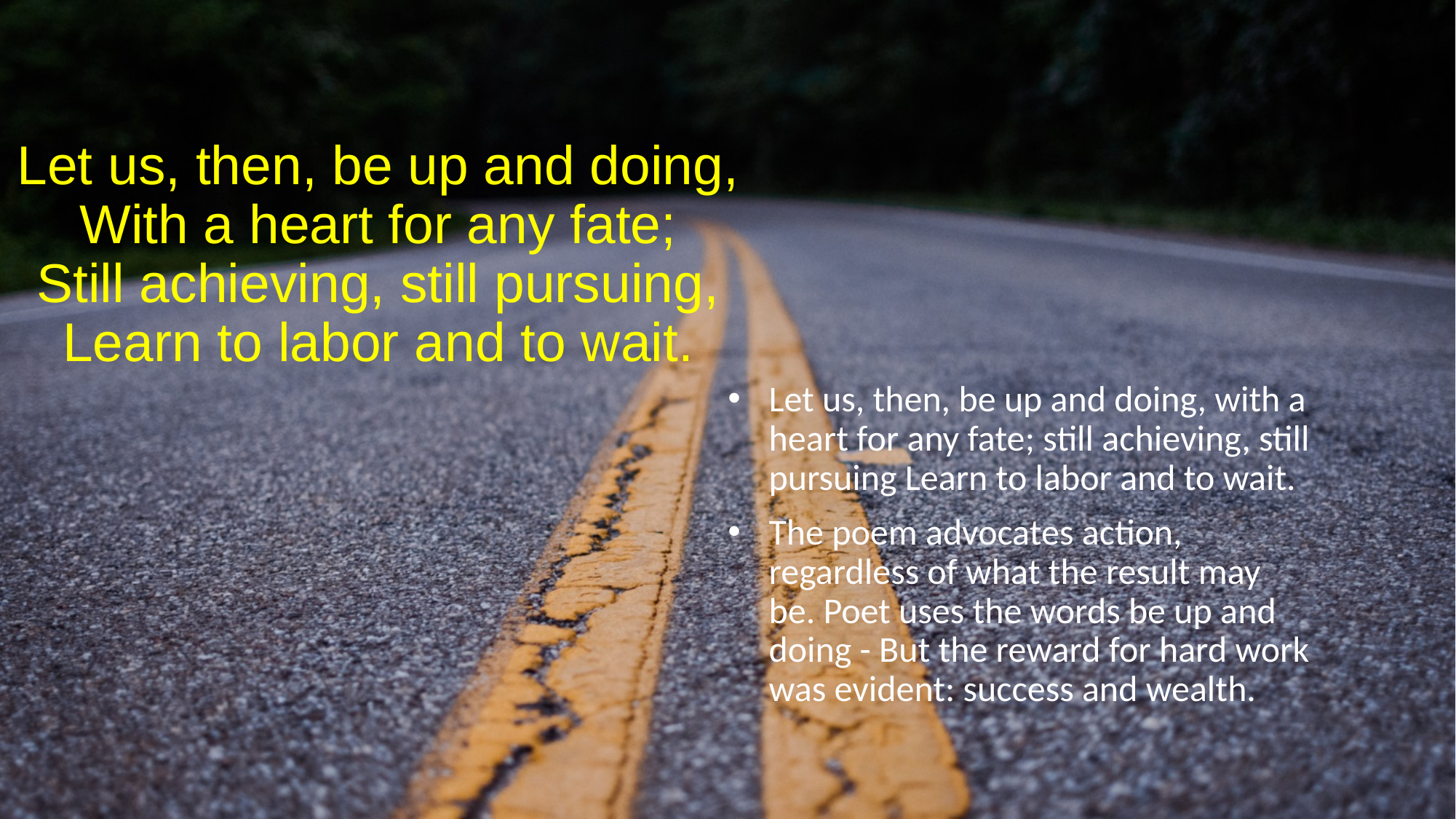

# Let us, then, be up and doing, With a heart for any fate; Still achieving, still pursuing, Learn to labor and to wait.
Let us, then, be up and doing, with a heart for any fate; still achieving, still pursuing Learn to labor and to wait.
The poem advocates action, regardless of what the result may be. Poet uses the words be up and doing - But the reward for hard work was evident: success and wealth.